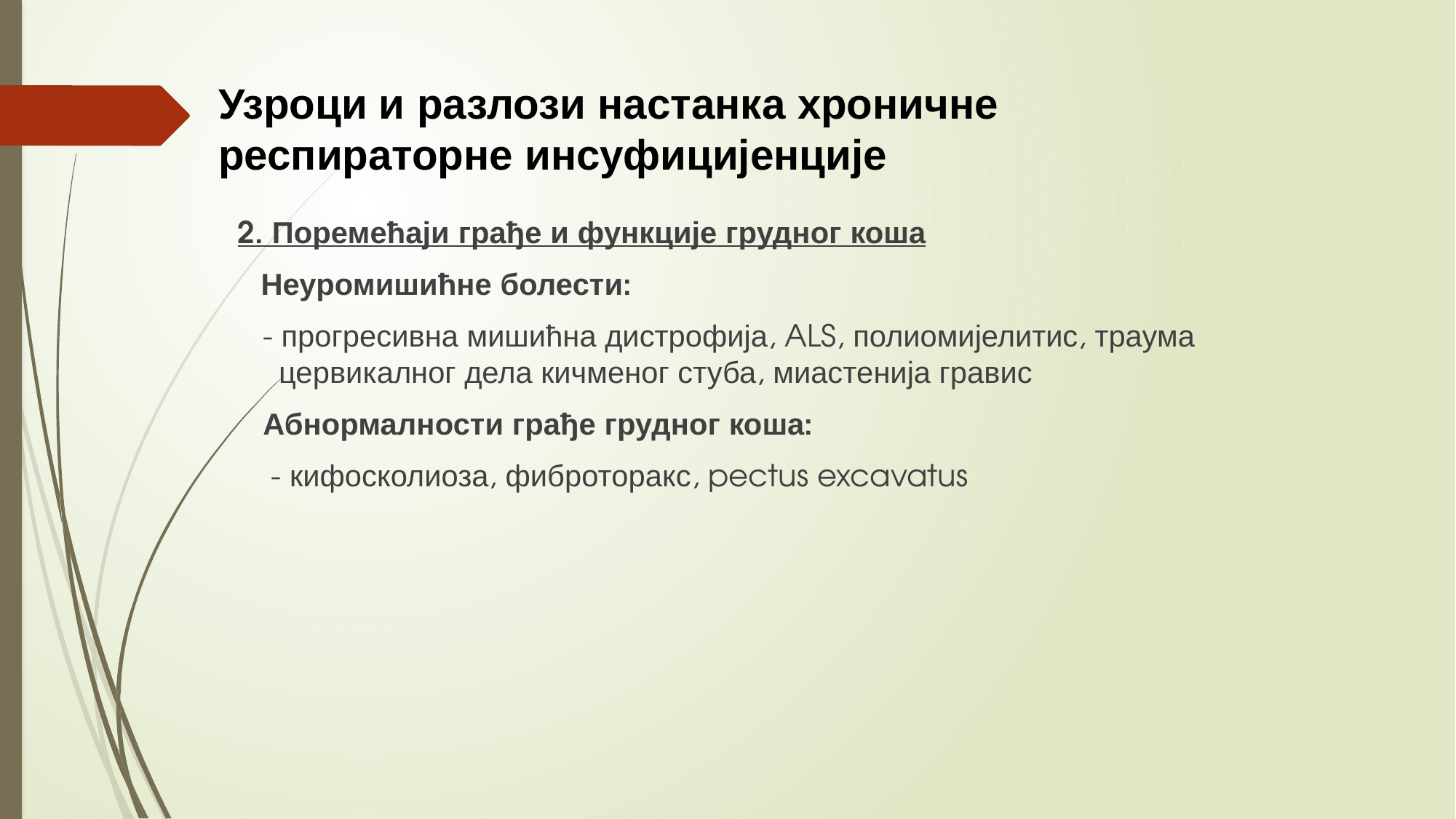

# Узроци и разлози настанка хроничне респираторне инсуфицијенције
2. Поремећаји грађе и функције грудног коша
   Неуромишићне болести:
   - прогресивна мишићна дистрофија, ALS, полиомијелитис, траума цервикалног дела кичменог стуба, миастенија гравис
   Абнормалности грађе грудног коша:
    - кифосколиоза, фиброторакс, pectus excavatus